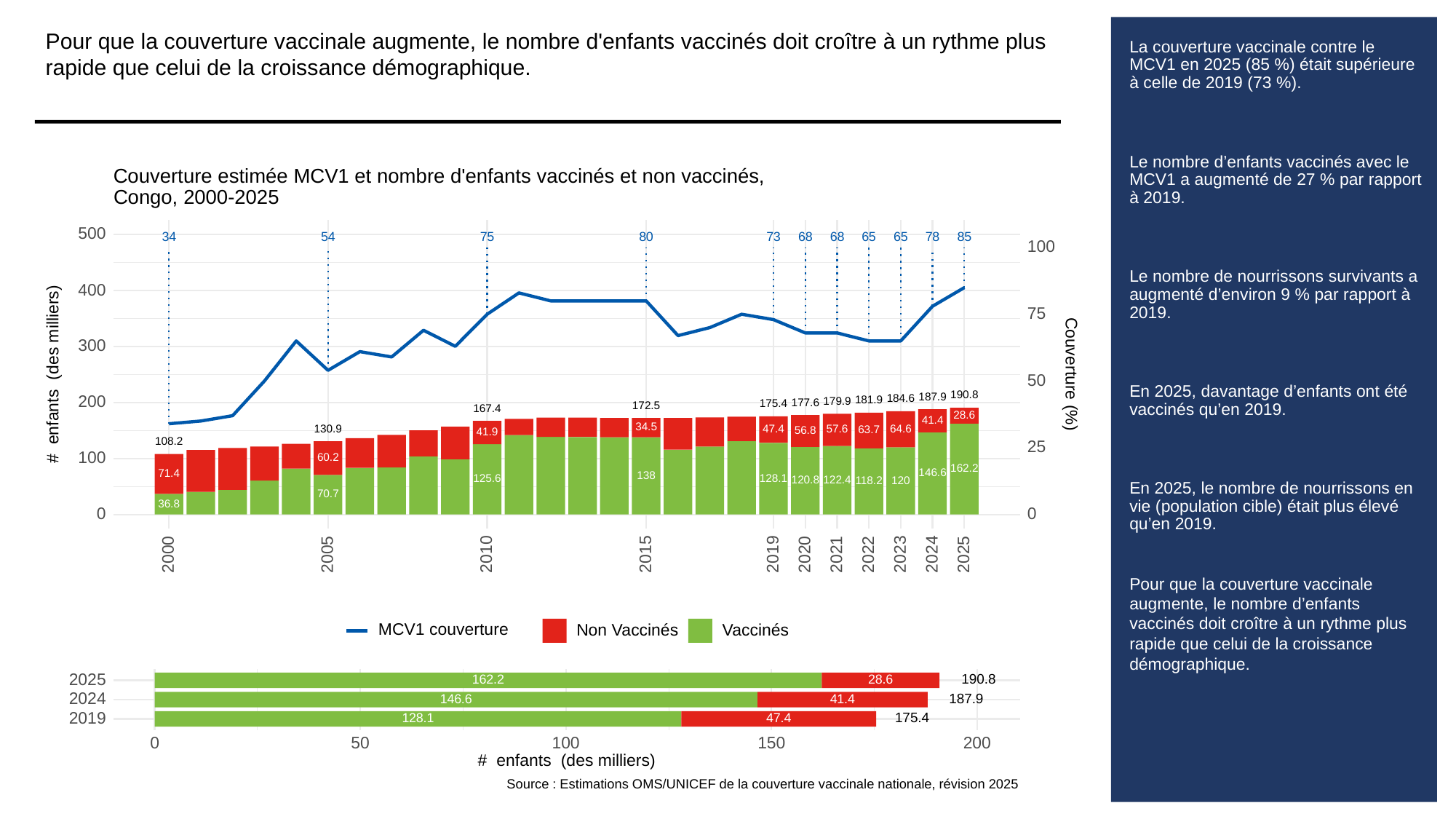

Pour que la couverture vaccinale augmente, le nombre d'enfants vaccinés doit croître à un rythme plus rapide que celui de la croissance démographique.
# La couverture vaccinale contre le MCV1 en 2025 (85 %) était supérieure à celle de 2019 (73 %).

Le nombre d’enfants vaccinés avec le MCV1 a augmenté de 27 % par rapport à 2019.

Le nombre de nourrissons survivants a augmenté d’environ 9 % par rapport à 2019.

En 2025, davantage d’enfants ont été vaccinés qu’en 2019.

En 2025, le nombre de nourrissons en vie (population cible) était plus élevé qu’en 2019.

Pour que la couverture vaccinale augmente, le nombre d’enfants vaccinés doit croître à un rythme plus rapide que celui de la croissance démographique.

Couverture estimée MCV1 et nombre d'enfants vaccinés et non vaccinés,
Congo, 2000-2025

500
34
73
80
68
68
65
65
78
85
54
75

100

400

75

300

#  enfants  (des milliers)
Couverture (%)

50
190.8
187.9
184.6
200
181.9
179.9
177.6
175.4
172.5

167.4

28.6

41.4

34.5

130.9
64.6
47.4
57.6
63.7

56.8
41.9

108.2

25

100
60.2

162.2

146.6
71.4
138
128.1

125.6
122.4
120.8
120
118.2

70.7

36.8
0
0

2023
2000
2005
2010
2015
2019
2020
2021
2022
2024
2025

MCV1 couverture
Non Vaccinés
Vaccinés

2025
190.8
162.2
28.6

2024
187.9
146.6
41.4

2019
175.4
128.1
47.4

0
50
100
150
200
#  enfants  (des milliers)
Source : Estimations OMS/UNICEF de la couverture vaccinale nationale, révision 2025